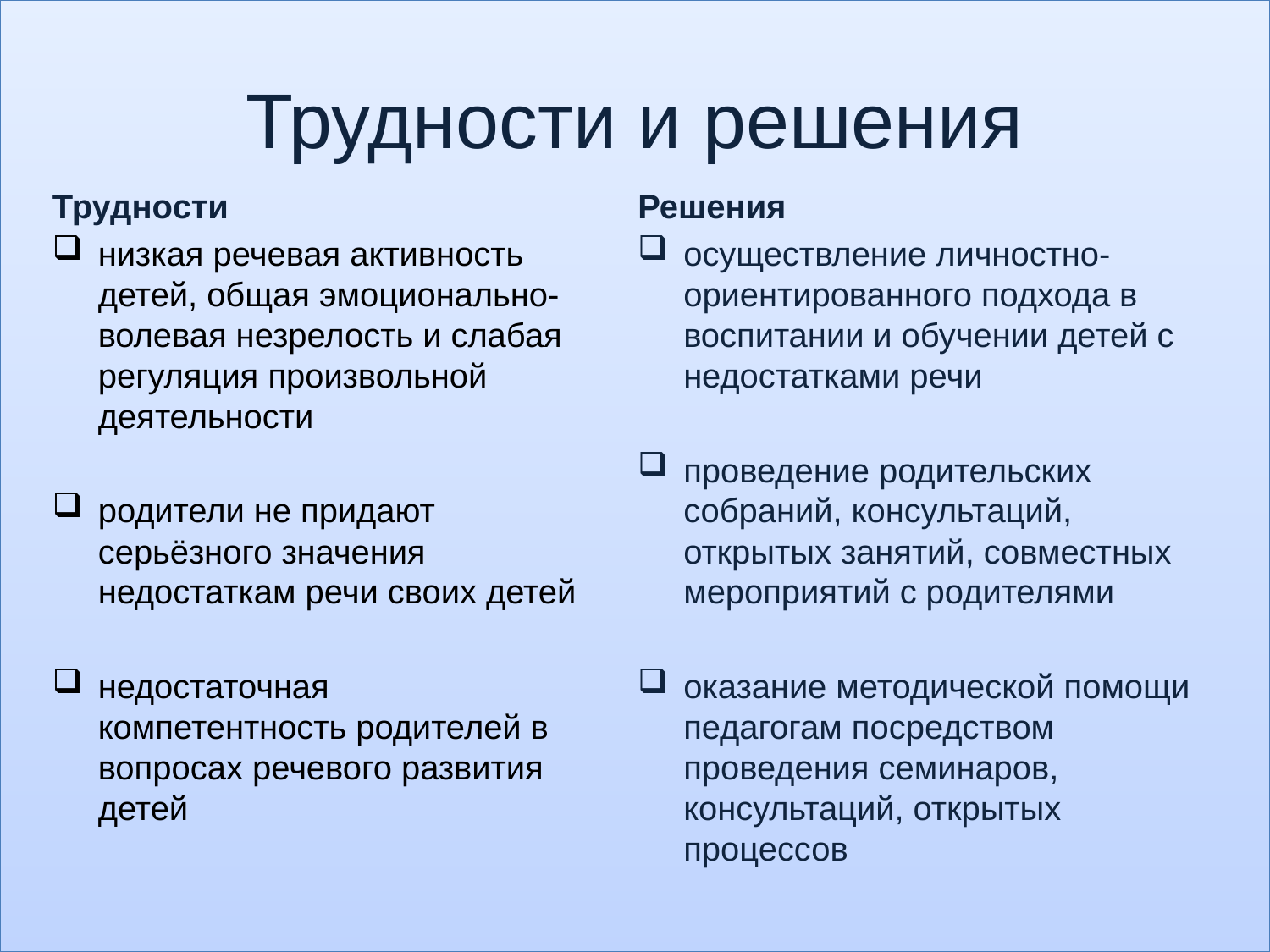

# Трудности и решения
Трудности
низкая речевая активность детей, общая эмоционально-волевая незрелость и слабая регуляция произвольной деятельности

родители не придают серьёзного значения недостаткам речи своих детей

недостаточная компетентность родителей в вопросах речевого развития детей

Решения
осуществление личностно- ориентированного подхода в воспитании и обучении детей с недостатками речи

проведение родительских собраний, консультаций, открытых занятий, совместных мероприятий с родителями

оказание методической помощи педагогам посредством проведения семинаров, консультаций, открытых процессов